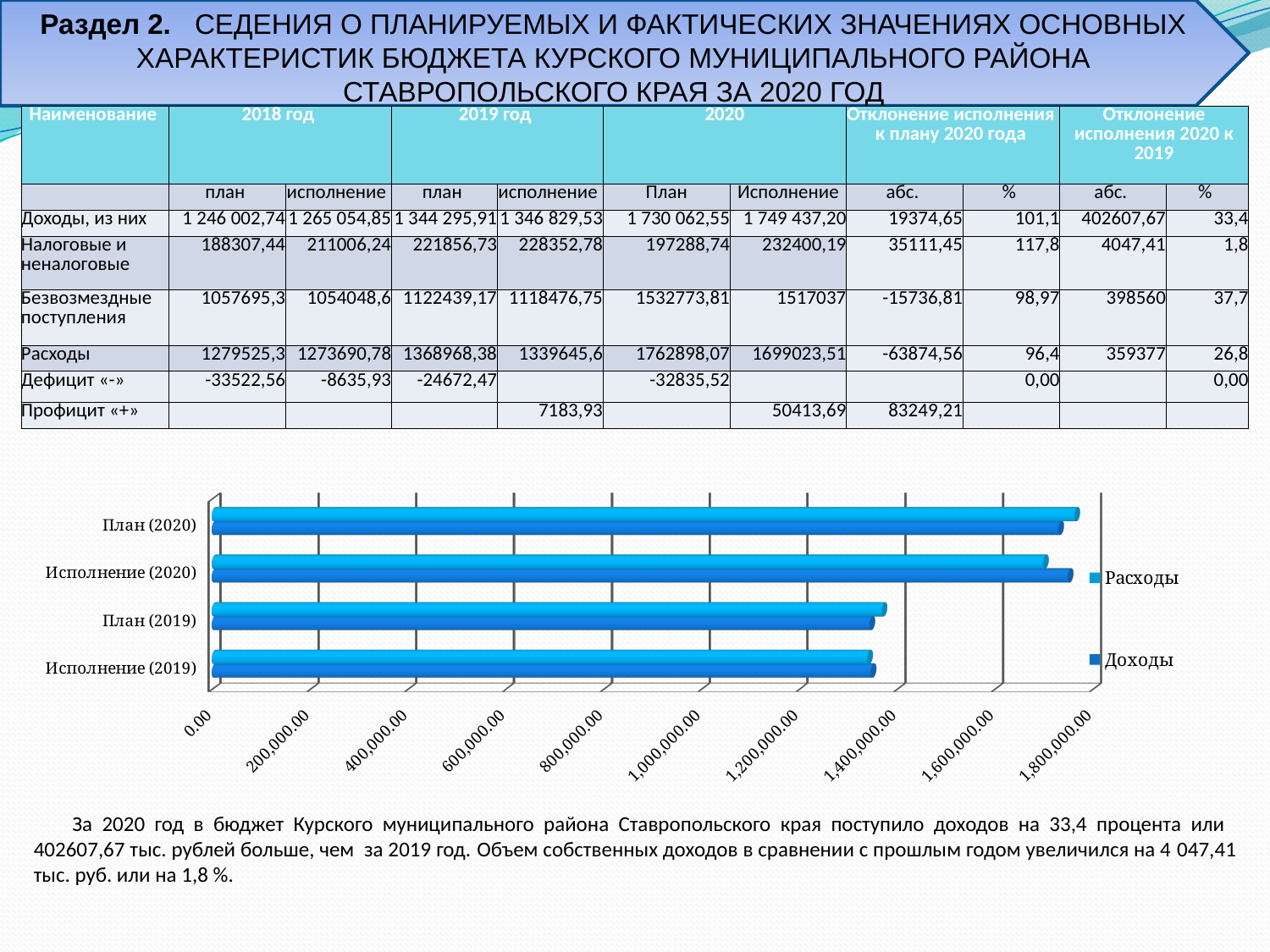

Раздел 2.   СЕДЕНИЯ О ПЛАНИРУЕМЫХ И ФАКТИЧЕСКИХ ЗНАЧЕНИЯХ ОСНОВНЫХ ХАРАКТЕРИСТИК БЮДЖЕТА КУРСКОГО МУНИЦИПАЛЬНОГО РАЙОНА СТАВРОПОЛЬСКОГО КРАЯ ЗА 2020 ГОД
| Наименование | 2018 год |  | 2019 год |  | 2020 |  | Отклонение исполнения к плану 2020 года |  | Отклонение исполнения 2020 к 2019 |  |
| --- | --- | --- | --- | --- | --- | --- | --- | --- | --- | --- |
|  | план | исполнение | план | исполнение | План | Исполнение | абс. | % | абс. | % |
| Доходы, из них | 1 246 002,74 | 1 265 054,85 | 1 344 295,91 | 1 346 829,53 | 1 730 062,55 | 1 749 437,20 | 19374,65 | 101,1 | 402607,67 | 33,4 |
| Налоговые и неналоговые | 188307,44 | 211006,24 | 221856,73 | 228352,78 | 197288,74 | 232400,19 | 35111,45 | 117,8 | 4047,41 | 1,8 |
| Безвозмездные поступления | 1057695,3 | 1054048,6 | 1122439,17 | 1118476,75 | 1532773,81 | 1517037 | -15736,81 | 98,97 | 398560 | 37,7 |
| Расходы | 1279525,3 | 1273690,78 | 1368968,38 | 1339645,6 | 1762898,07 | 1699023,51 | -63874,56 | 96,4 | 359377 | 26,8 |
| Дефицит «-» | -33522,56 | -8635,93 | -24672,47 |  | -32835,52 |  |  | 0,00 |  | 0,00 |
| Профицит «+» |  |  |  | 7183,93 |  | 50413,69 | 83249,21 |  |  |  |

[unsupported chart]

    За 2020 год в бюджет Курского муниципального района Ставропольского края поступило доходов на 33,4 процента или  402607,67 тыс. рублей больше, чем  за 2019 год. Объем собственных доходов в сравнении с прошлым годом увеличился на 4 047,41 тыс. руб. или на 1,8 %.